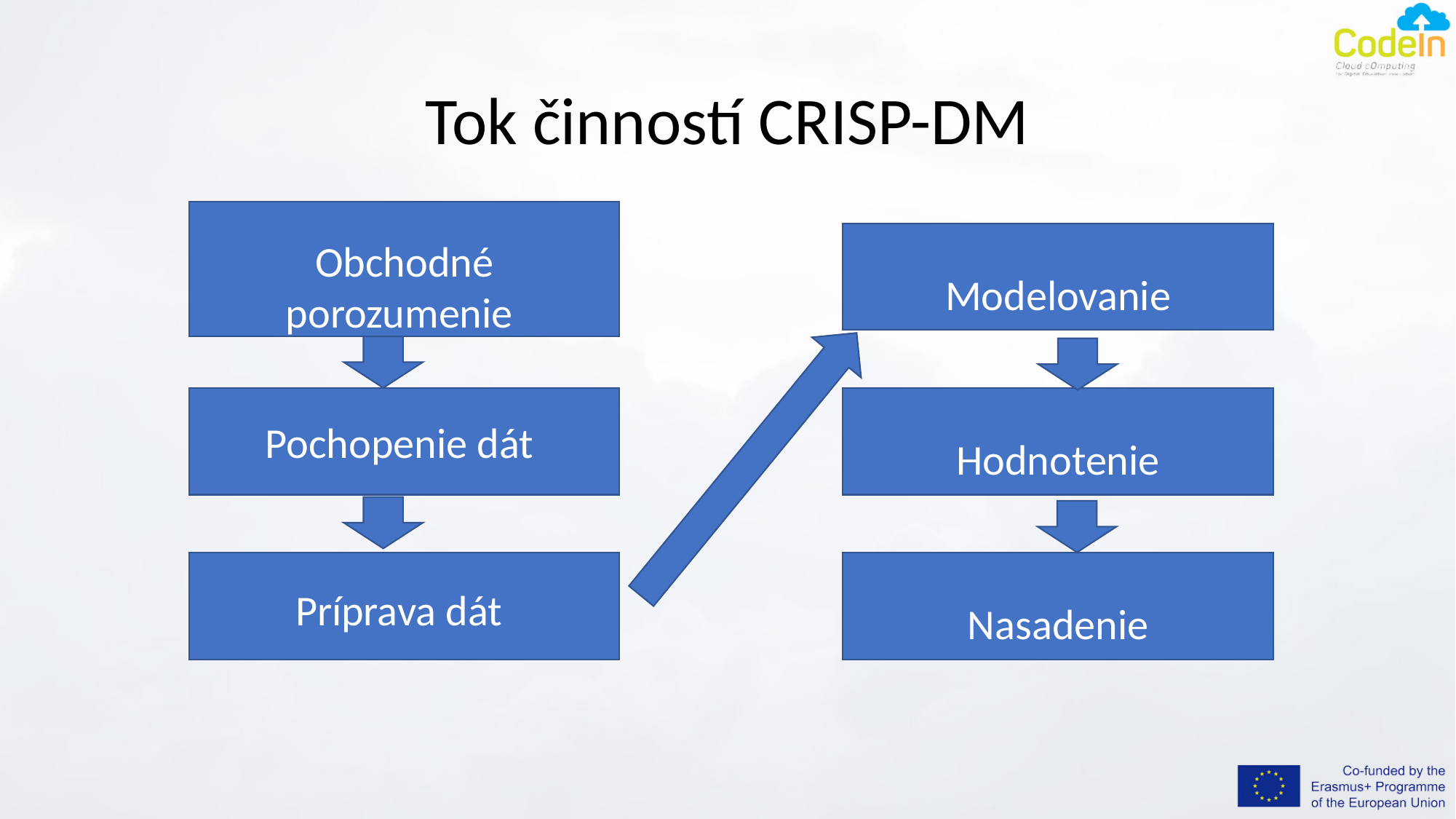

# Tok činností CRISP-DM

Obchodné porozumenie

Modelovanie

Pochopenie dát

Hodnotenie

Príprava dát

Nasadenie